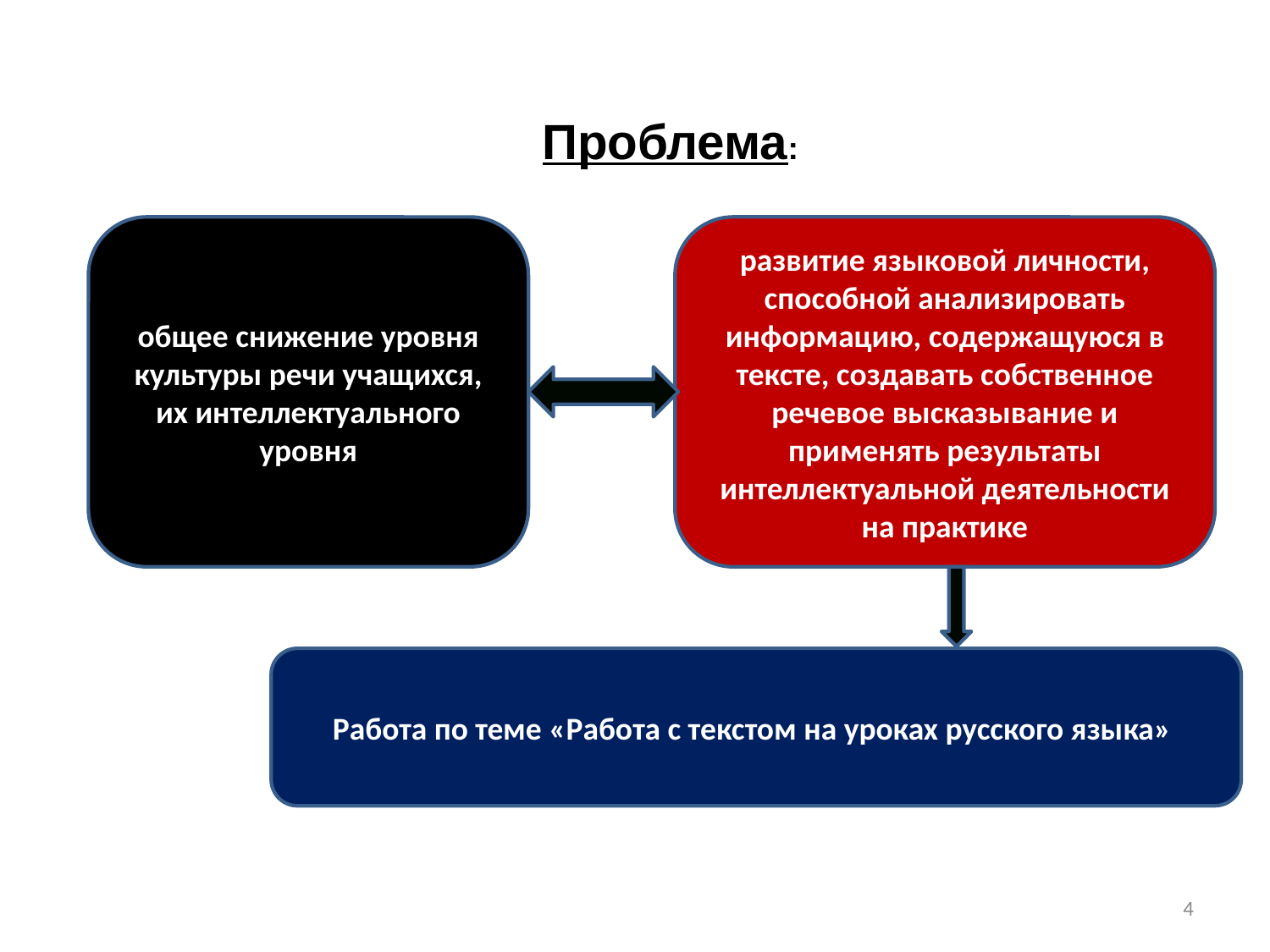

Проблема:
общее снижение уровня культуры речи учащихся, их интеллектуального уровня
развитие языковой личности, способной анализировать информацию, содержащуюся в тексте, создавать собственное речевое высказывание и применять результаты интеллектуальной деятельности на практике

Работа по теме «Работа с текстом на уроках русского языка»
4